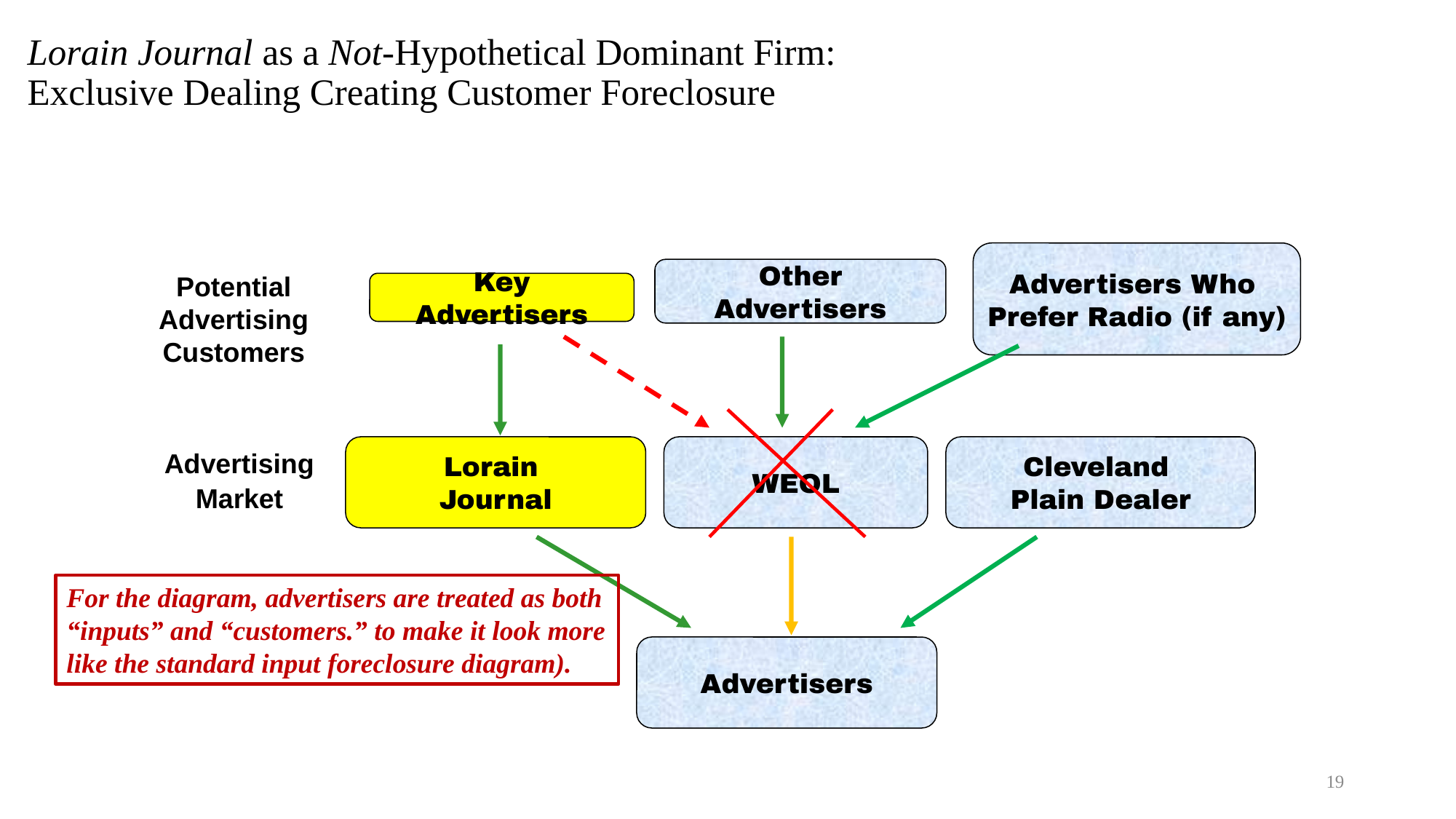

# Lorain Journal as a Not-Hypothetical Dominant Firm: Exclusive Dealing Creating Customer Foreclosure
Advertisers Who
Prefer Radio (if any)
Other
Advertisers
Potential Advertising Customers
Key Advertisers

Lorain
Journal
WEOL
Cleveland
Plain Dealer
Advertising
Market

For the diagram, advertisers are treated as both “inputs” and “customers.” to make it look more like the standard input foreclosure diagram).
Advertisers
19